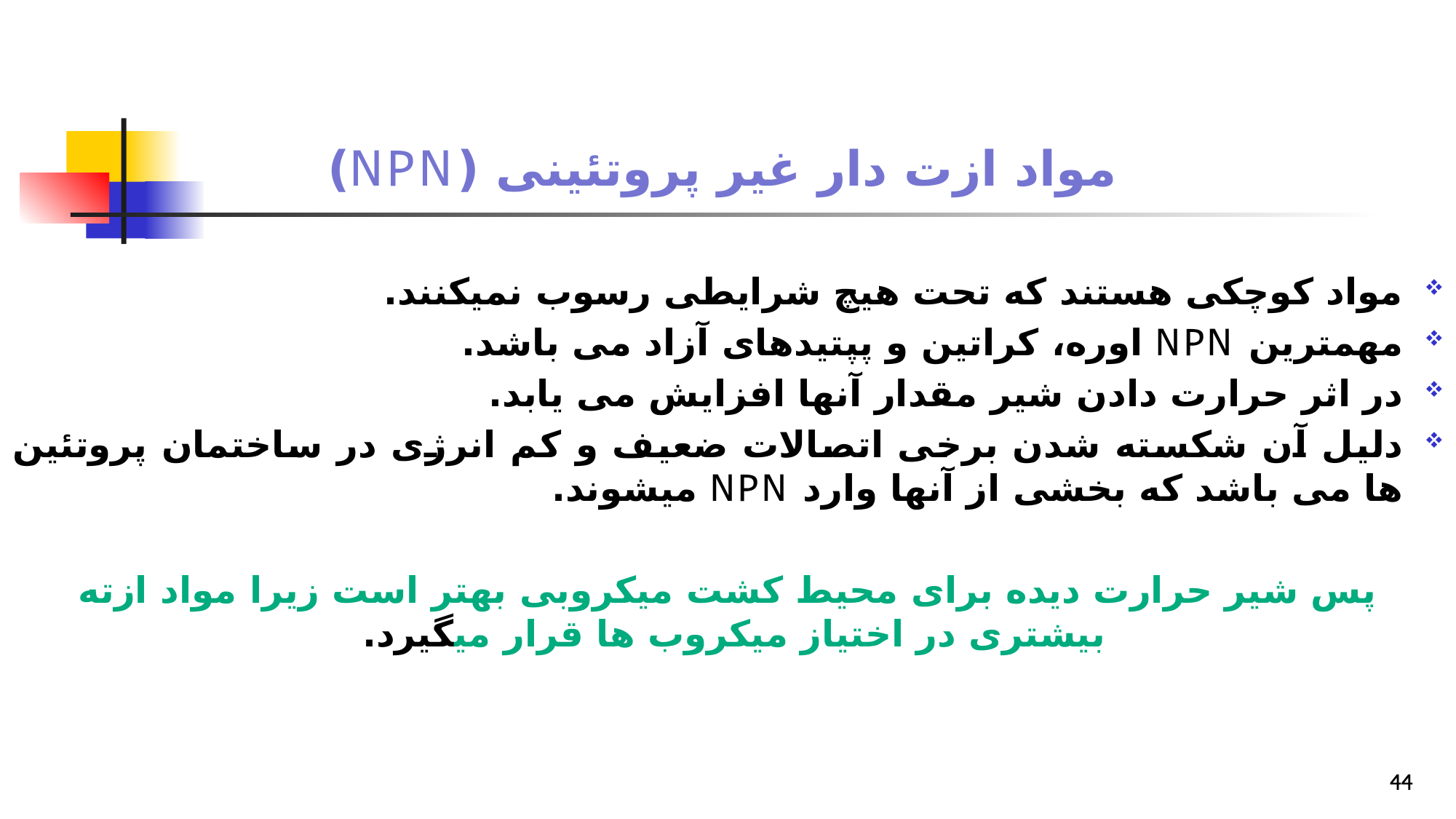

# مواد ازت دار غیر پروتئینی (NPN)

مواد کوچکی هستند که تحت هیچ شرایطی رسوب نمیکنند.
مهمترین NPN اوره، کراتین و پپتیدهای آزاد می باشد.
در اثر حرارت دادن شیر مقدار آنها افزایش می یابد.
دلیل آن شکسته شدن برخی اتصالات ضعیف و کم انرژی در ساختمان پروتئین ها می باشد که بخشی از آنها وارد NPN میشوند.

پس شیر حرارت دیده برای محیط کشت میکروبی بهتر است زیرا مواد ازته بیشتری در اختیاز میکروب ها قرار میگیرد.

44